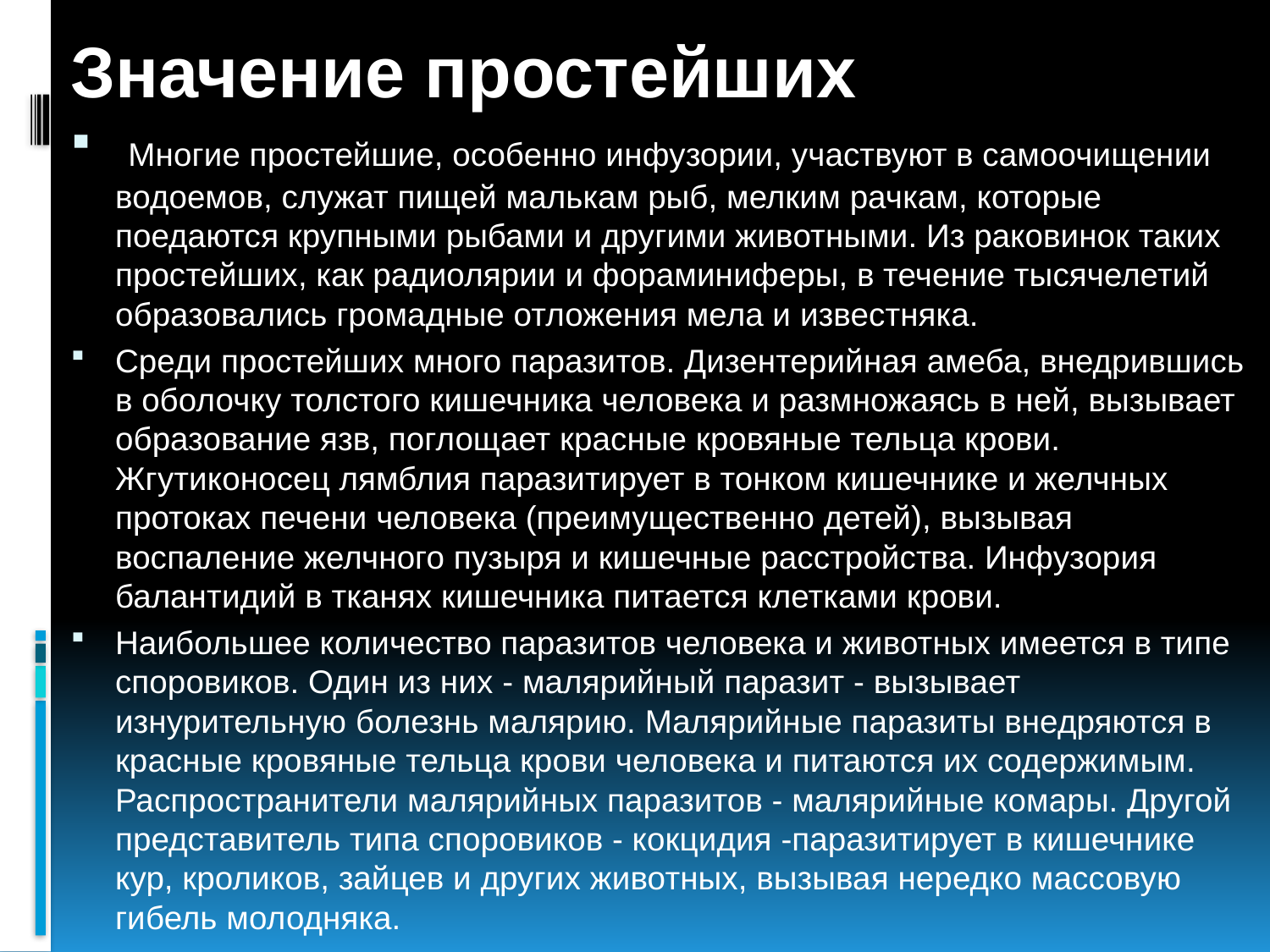

Значение простейших
 Многие простейшие, особенно инфузории, участвуют в самоочищении водоемов, служат пищей малькам рыб, мелким рачкам, которые поедаются крупными рыбами и другими животными. Из раковинок таких простейших, как радиолярии и фораминиферы, в течение тысячелетий образовались громадные отложения мела и известняка.
Среди простейших много паразитов. Дизентерийная амеба, внедрившись в оболочку толстого кишечника человека и размножаясь в ней, вызывает образование язв, поглощает красные кровяные тельца крови. Жгутиконосец лямблия паразитирует в тонком кишечнике и желчных протоках печени человека (преимущественно детей), вызывая воспаление желчного пузыря и кишечные расстройства. Инфузория балантидий в тканях кишечника питается клетками крови.
Наибольшее количество паразитов человека и животных имеется в типе споровиков. Один из них - малярийный паразит - вызывает изнурительную болезнь малярию. Малярийные паразиты внедряются в красные кровяные тельца крови человека и питаются их содержимым. Распространители малярийных паразитов - малярийные комары. Другой представитель типа споровиков - кокцидия -паразитирует в кишечнике кур, кроликов, зайцев и других животных, вызывая нередко массовую гибель молодняка.